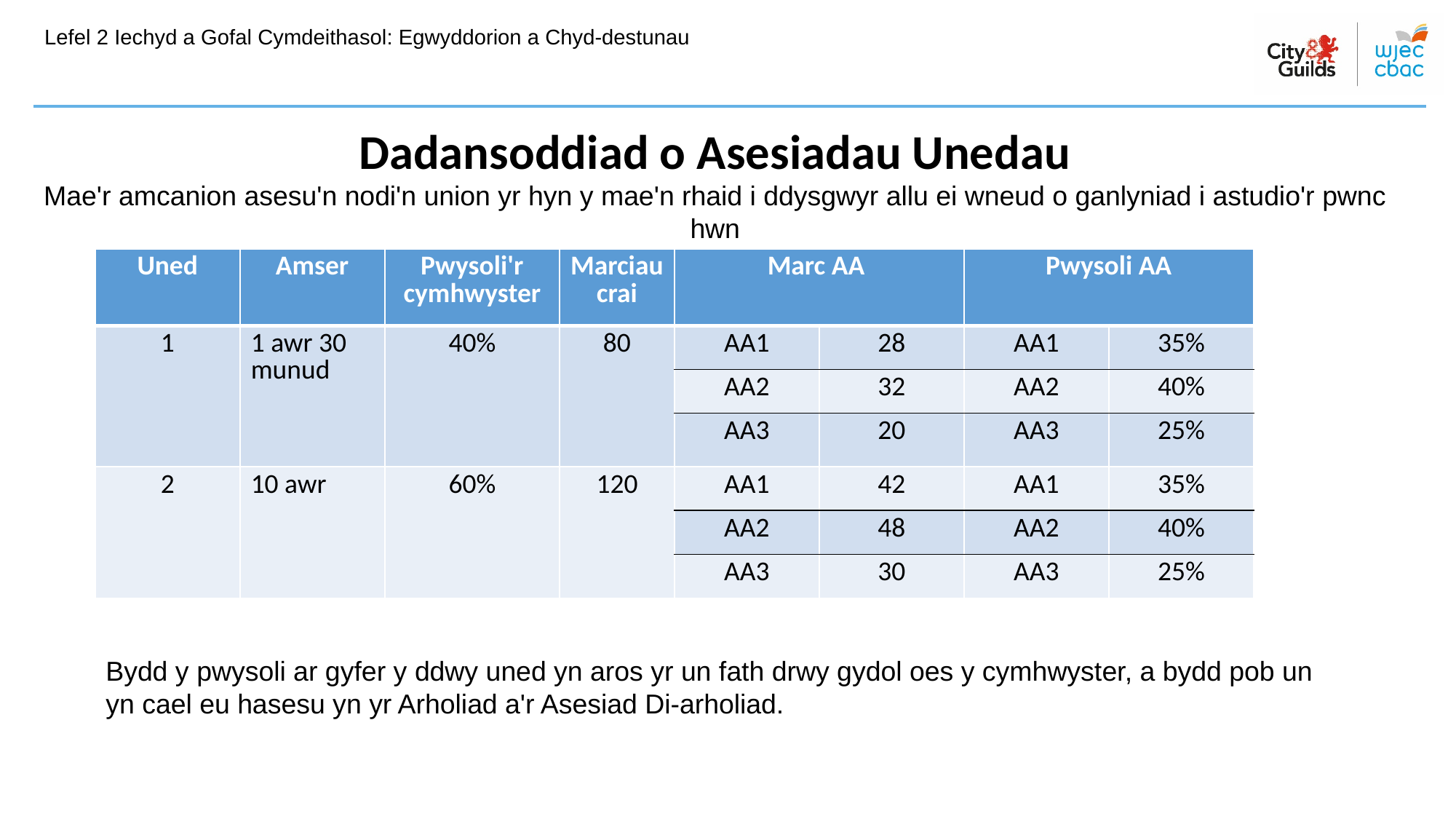

# Lefel 2 Iechyd a Gofal Cymdeithasol: Egwyddorion a Chyd-destunau

Dadansoddiad o Asesiadau Unedau
Mae'r amcanion asesu'n nodi'n union yr hyn y mae'n rhaid i ddysgwyr allu ei wneud o ganlyniad i astudio'r pwnc hwn

| Uned | Amser | Pwysoli'r cymhwyster | Marciau crai | Marc AA |  | Pwysoli AA |  |
| --- | --- | --- | --- | --- | --- | --- | --- |
| 1 | 1 awr 30 munud | 40% | 80 | AA1 | 28 | AA1 | 35% |
|  |  |  |  | AA2 | 32 | AA2 | 40% |
|  |  |  |  | AA3 | 20 | AA3 | 25% |
| 2 | 10 awr | 60% | 120 | AA1 | 42 | AA1 | 35% |
|  |  |  |  | AA2 | 48 | AA2 | 40% |
|  |  |  |  | AA3 | 30 | AA3 | 25% |
Bydd y pwysoli ar gyfer y ddwy uned yn aros yr un fath drwy gydol oes y cymhwyster, a bydd pob un yn cael eu hasesu yn yr Arholiad a'r Asesiad Di-arholiad.